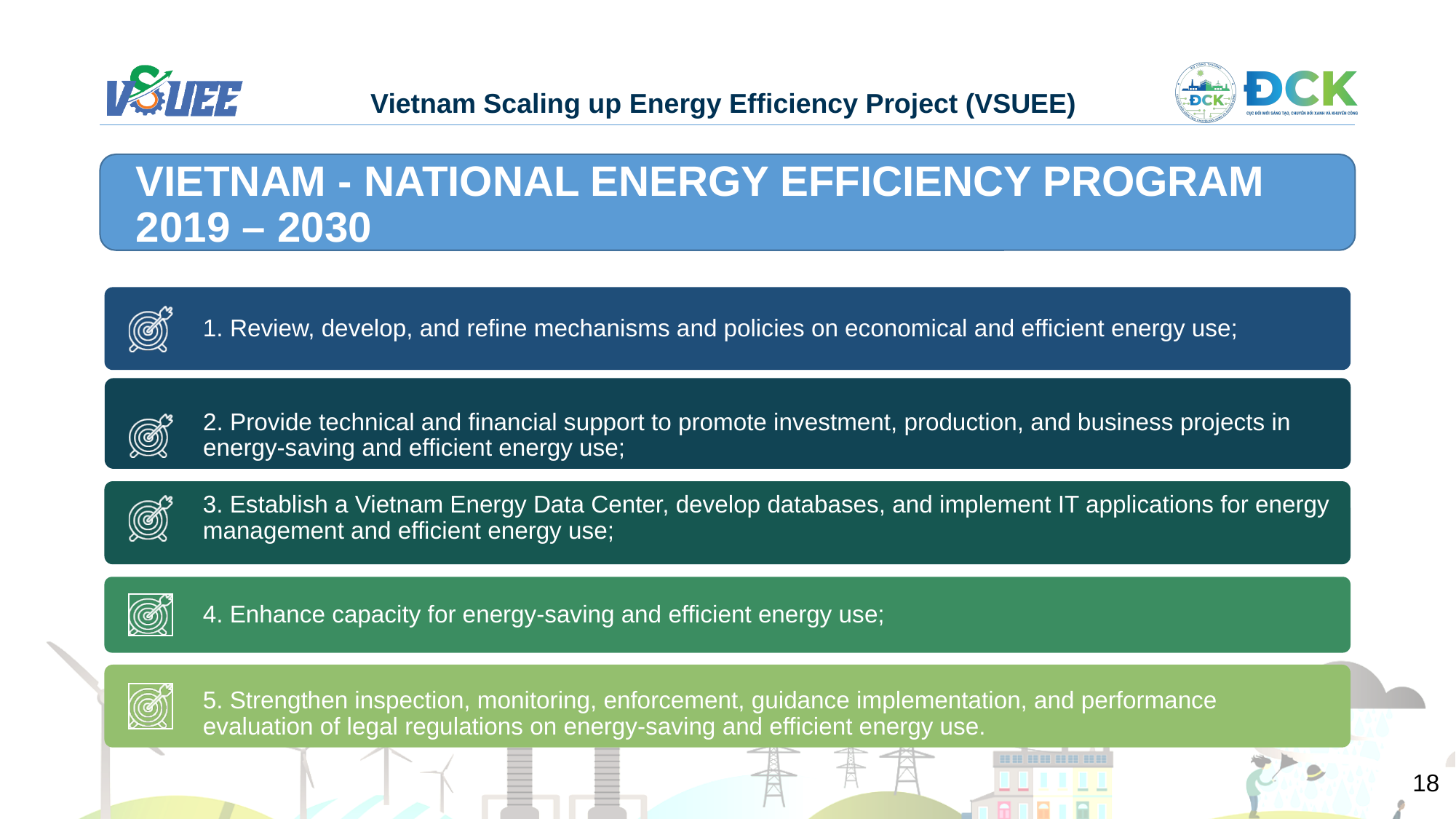

VIETNAM - NATIONAL ENERGY EFFICIENCY PROGRAM 2019 – 2030

1. Review, develop, and refine mechanisms and policies on economical and efficient energy use;

2. Provide technical and financial support to promote investment, production, and business projects in energy-saving and efficient energy use;

3. Establish a Vietnam Energy Data Center, develop databases, and implement IT applications for energy management and efficient energy use;

4. Enhance capacity for energy-saving and efficient energy use;

5. Strengthen inspection, monitoring, enforcement, guidance implementation, and performance evaluation of legal regulations on energy-saving and efficient energy use.

18